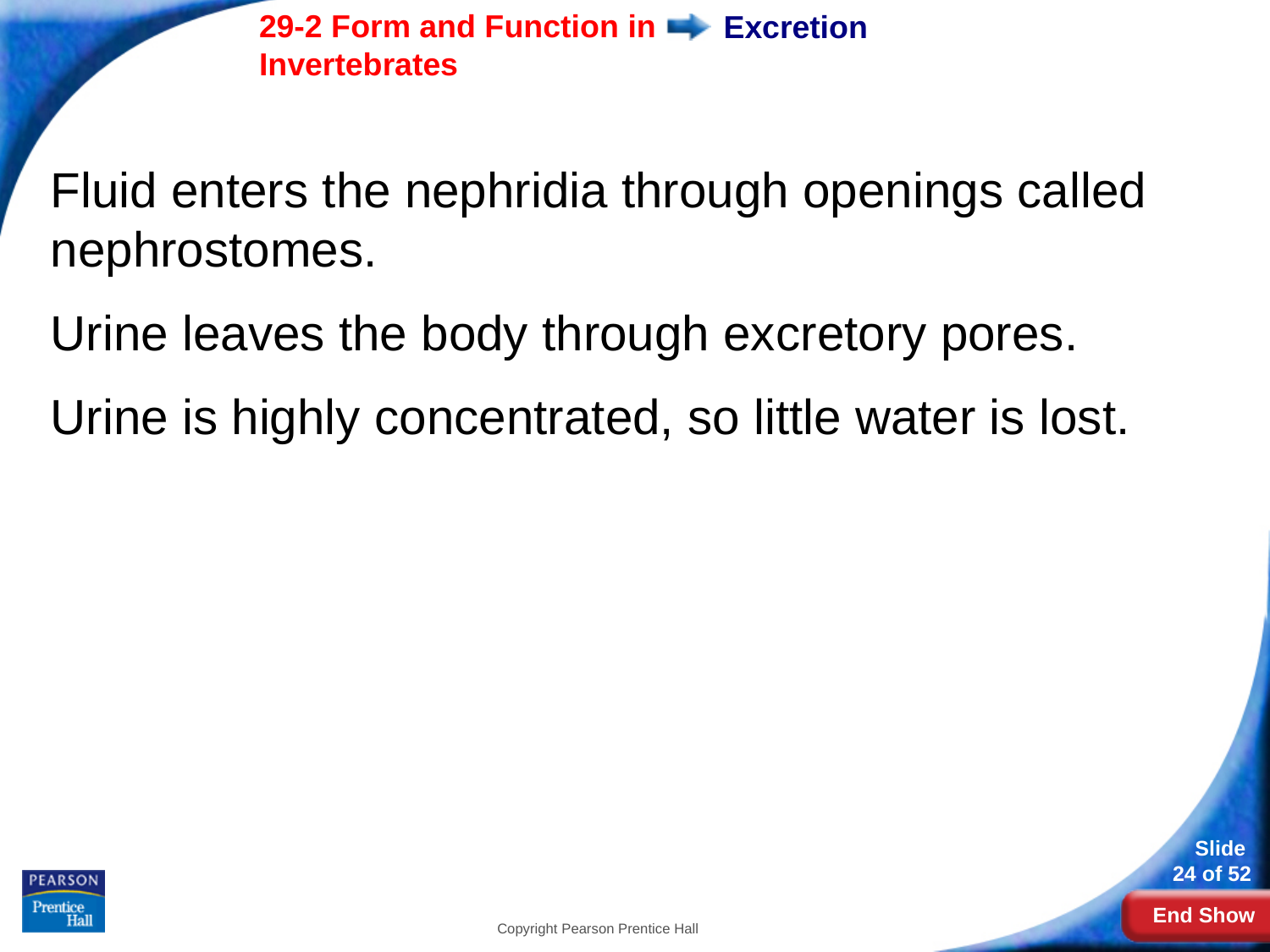

# Excretion
Fluid enters the nephridia through openings called nephrostomes.
Urine leaves the body through excretory pores.
Urine is highly concentrated, so little water is lost.
Copyright Pearson Prentice Hall